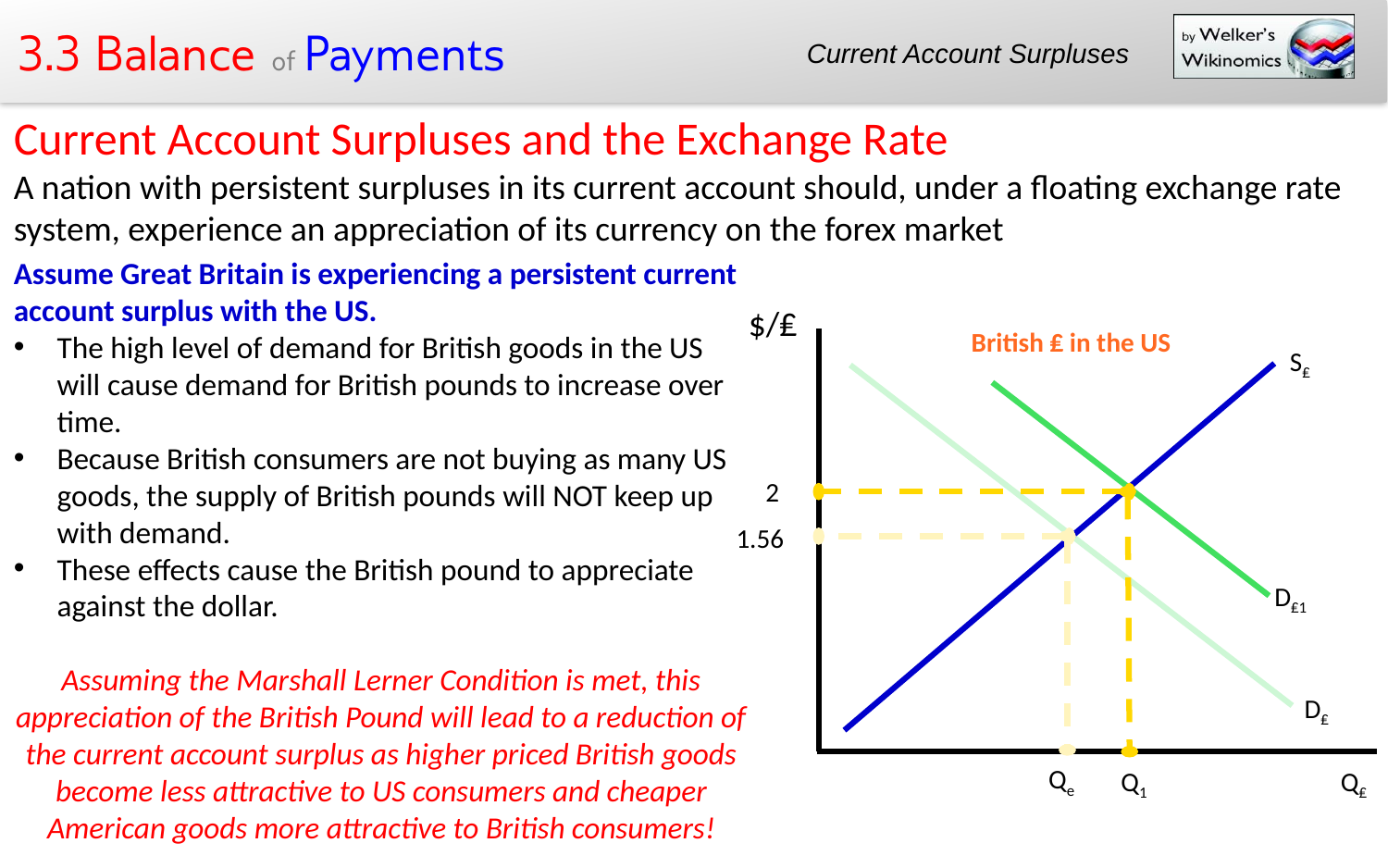

Current Account Surpluses
Current Account Surpluses and the Exchange Rate
A nation with persistent surpluses in its current account should, under a floating exchange rate system, experience an appreciation of its currency on the forex market
Assume Great Britain is experiencing a persistent current account surplus with the US.
The high level of demand for British goods in the US will cause demand for British pounds to increase over time.
Because British consumers are not buying as many US goods, the supply of British pounds will NOT keep up with demand.
These effects cause the British pound to appreciate against the dollar.

Assuming the Marshall Lerner Condition is met, this appreciation of the British Pound will lead to a reduction of the current account surplus as higher priced British goods become less attractive to US consumers and cheaper American goods more attractive to British consumers!
$/₤
British ₤ in the US
S₤
2
1.56
D₤1
D₤
Qe
Q1
Q₤